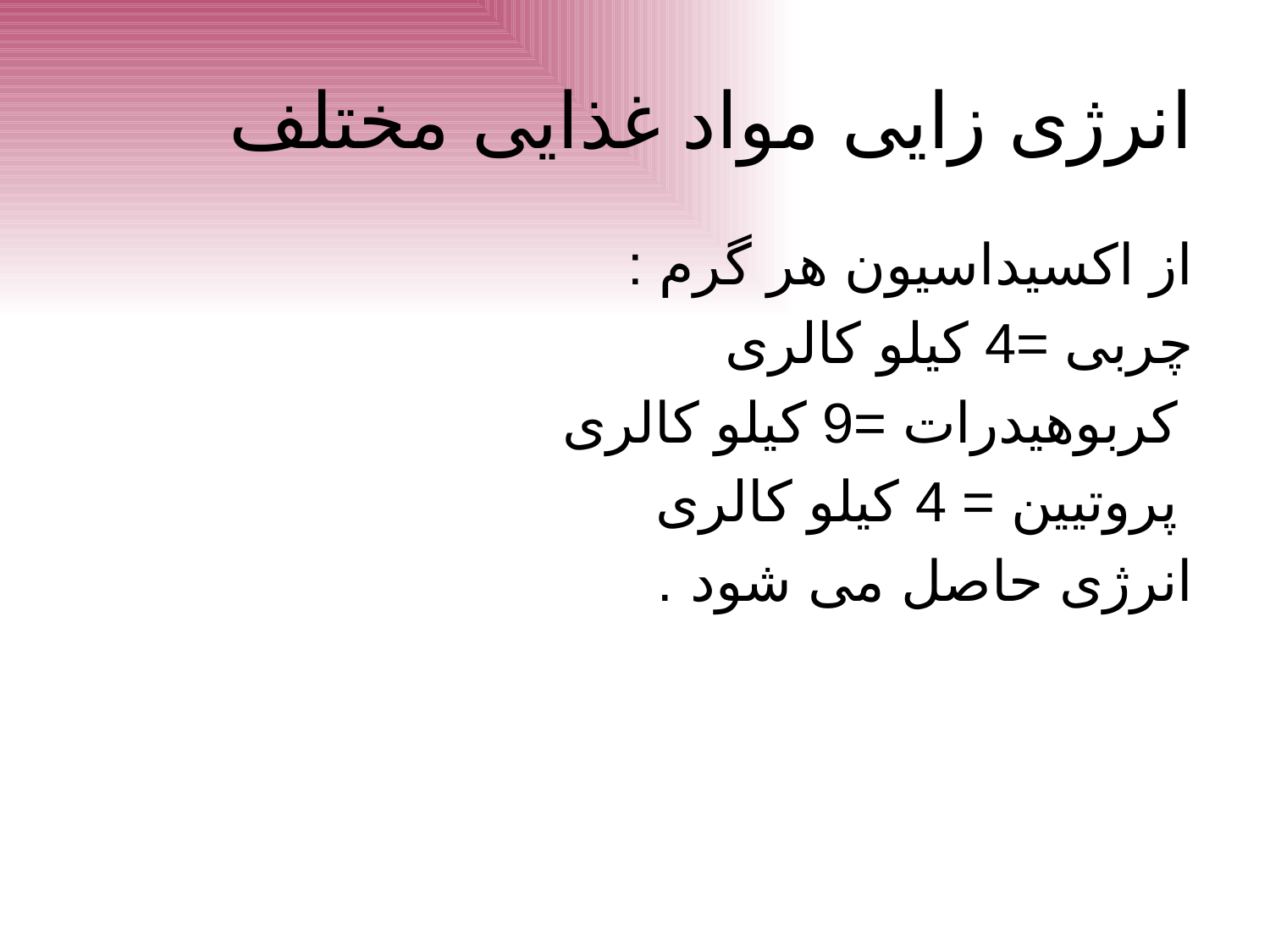

انرژی زایی مواد غذایی مختلف
از اکسیداسیون هر گرم :
چربی =4 کیلو کالری
 کربوهیدرات =9 کیلو کالری
 پروتیین = 4 کیلو کالری
انرژی حاصل می شود .